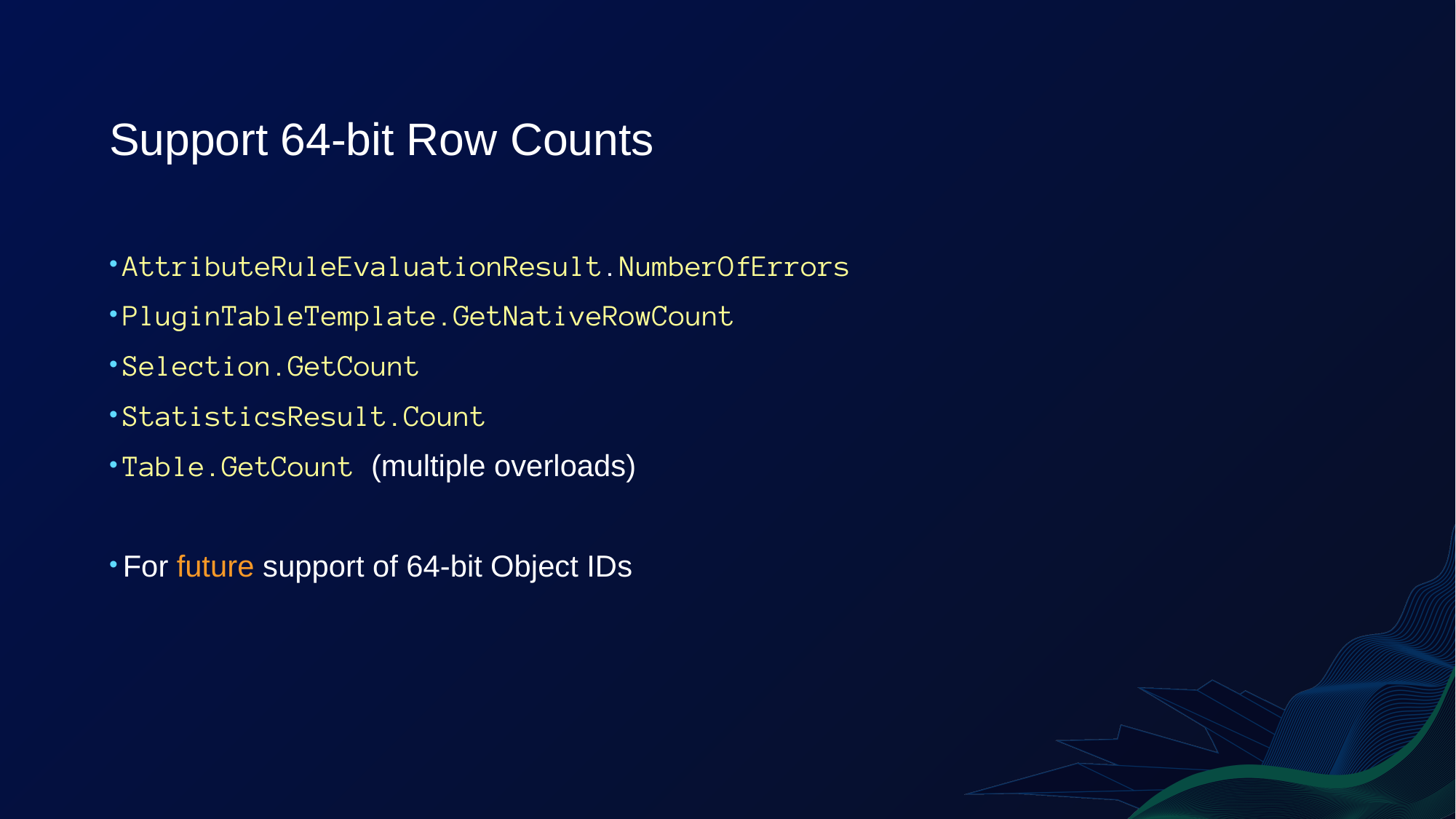

# Support 64-bit Row Counts
AttributeRuleEvaluationResult.NumberOfErrors
PluginTableTemplate.GetNativeRowCount
Selection.GetCount
StatisticsResult.Count
Table.GetCount (multiple overloads)

For future support of 64-bit Object IDs